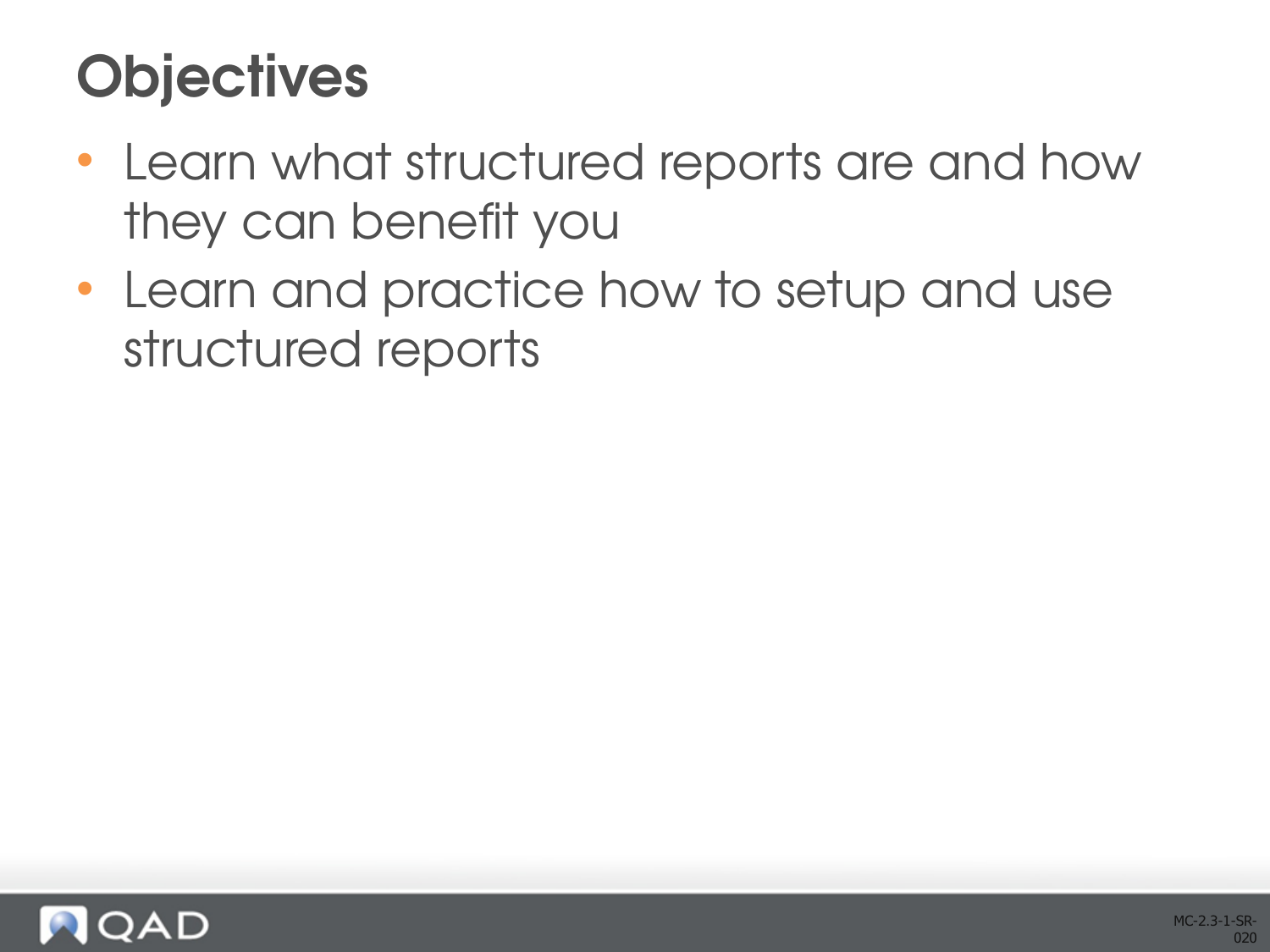

# Objectives
Learn what structured reports are and how they can benefit you
Learn and practice how to setup and use structured reports
MC-2.3-1-SR-020